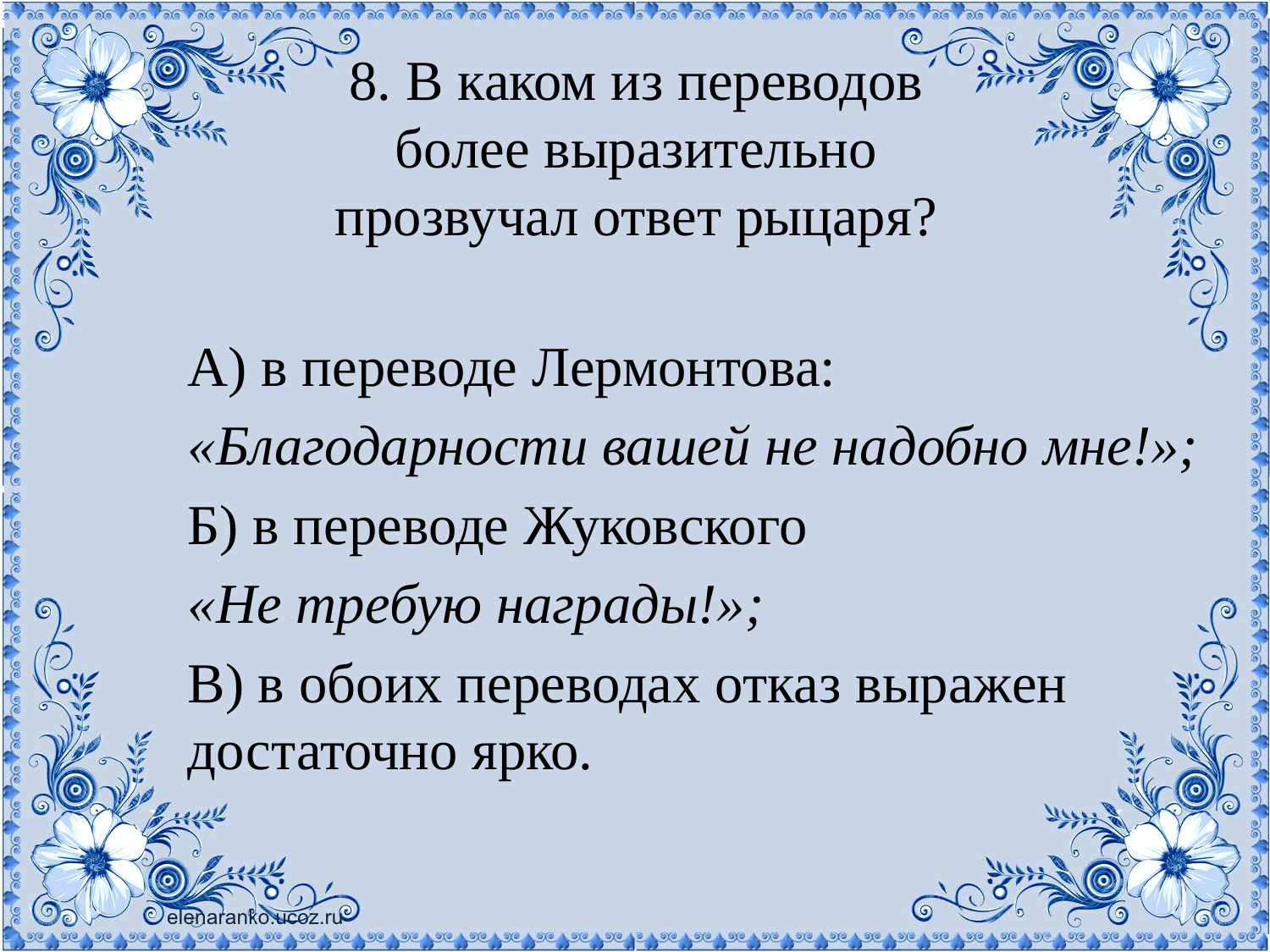

# 8. В каком из переводов более выразительно прозвучал ответ рыцаря?
А) в переводе Лермонтова:
«Благодарности вашей не надобно мне!»;
Б) в переводе Жуковского
«Не требую награды!»;
В) в обоих переводах отказ выражен достаточно ярко.